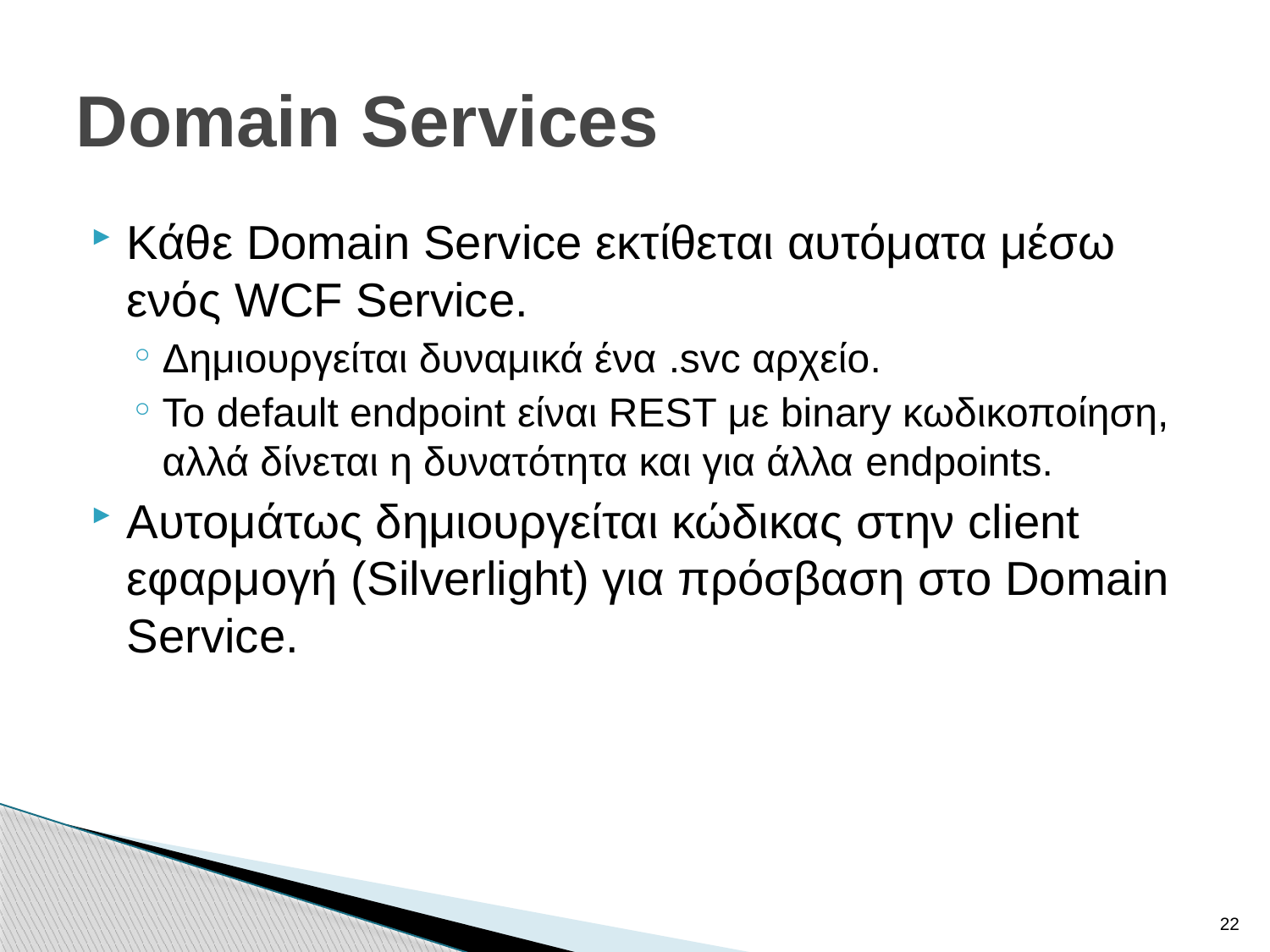

# Domain Services
Κάθε Domain Service εκτίθεται αυτόματα μέσω ενός WCF Service.
Δημιουργείται δυναμικά ένα .svc αρχείο.
Το default endpoint είναι REST με binary κωδικοποίηση, αλλά δίνεται η δυνατότητα και για άλλα endpoints.
Αυτομάτως δημιουργείται κώδικας στην client εφαρμογή (Silverlight) για πρόσβαση στο Domain Service.

22